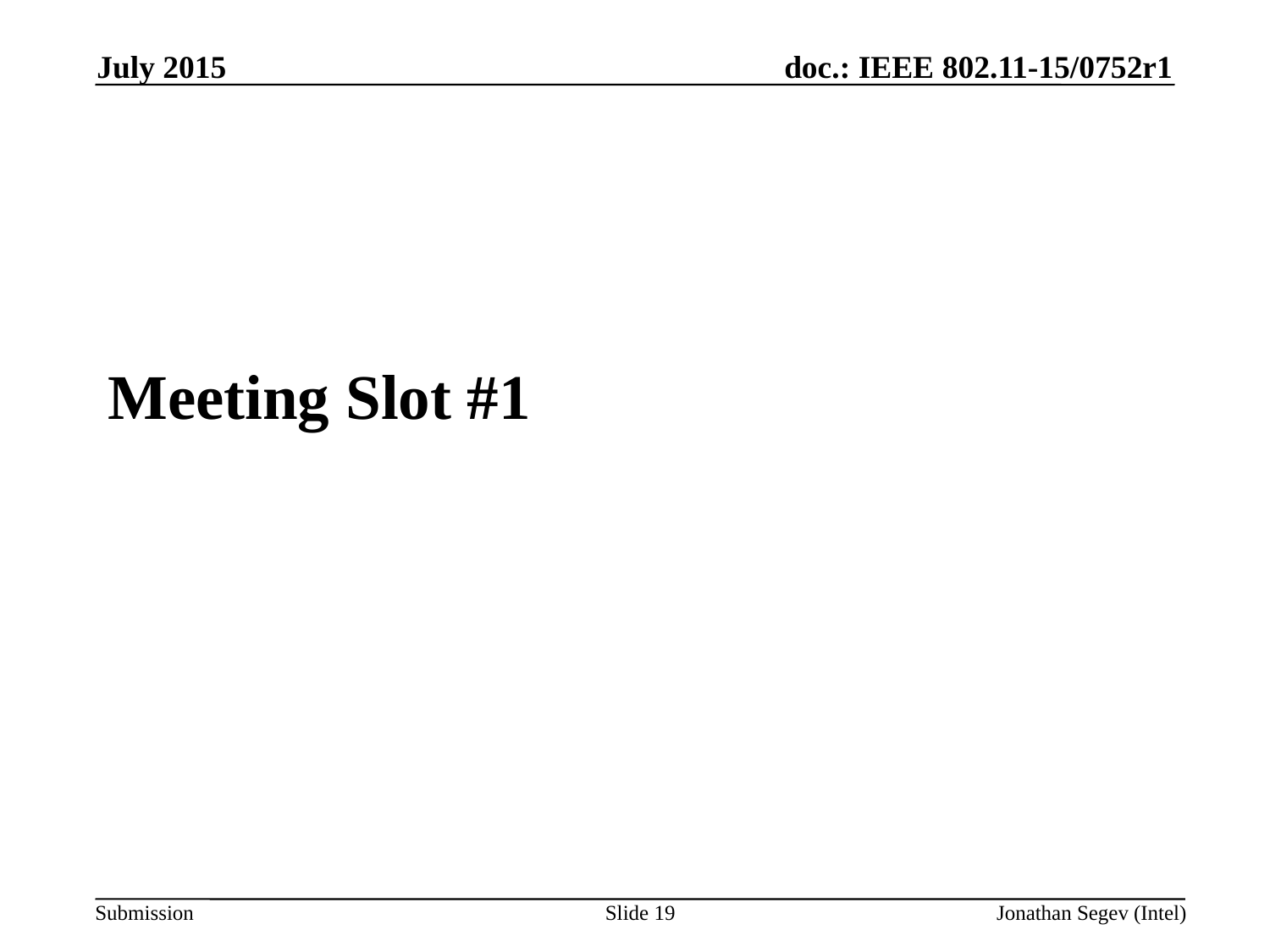

July 2015
Meeting Slot #1

Slide 19
Jonathan Segev (Intel)